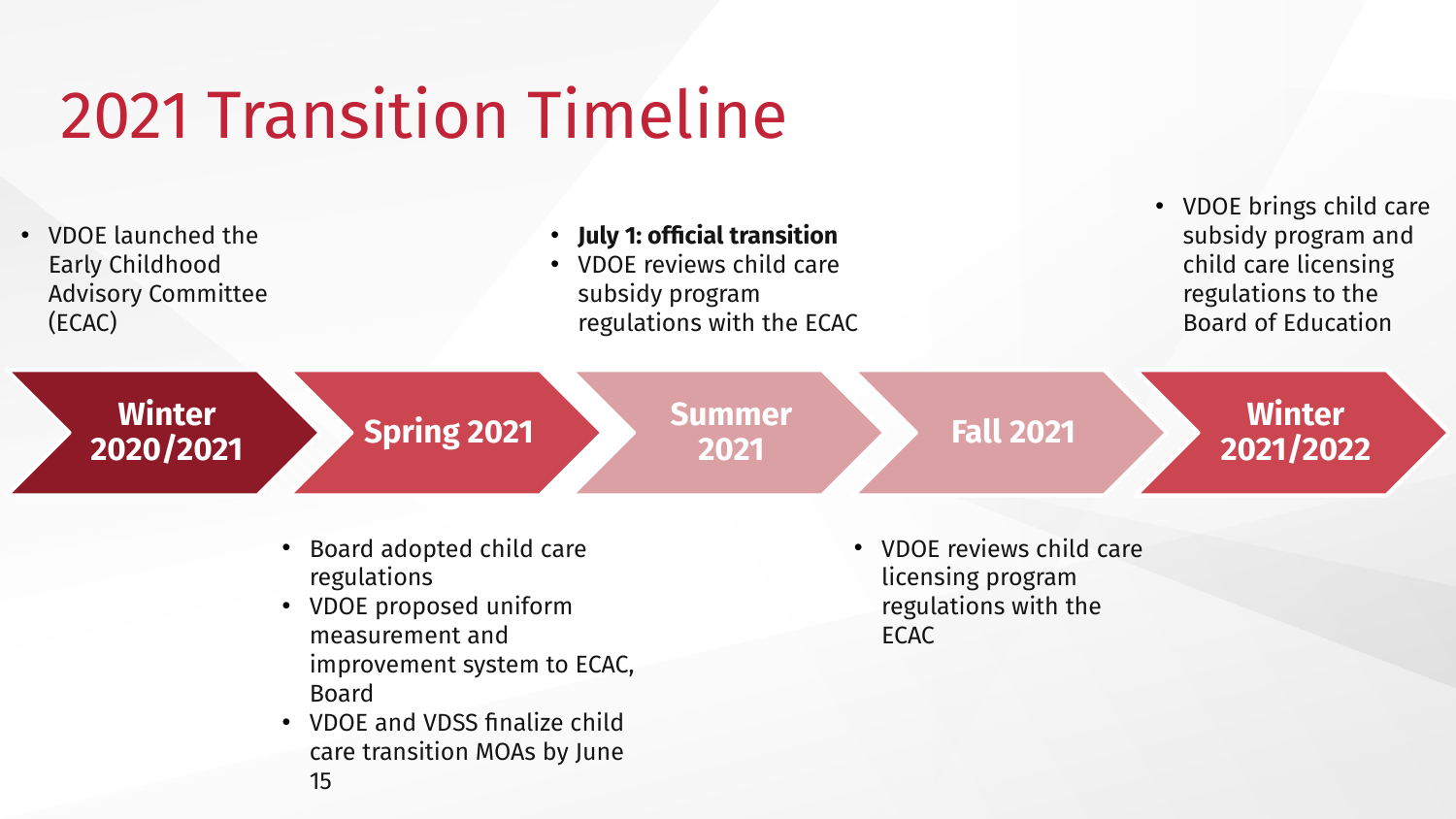

# 2021 Transition Timeline
VDOE brings child care subsidy program and child care licensing regulations to the Board of Education
VDOE launched the Early Childhood Advisory Committee (ECAC)

July 1: official transition
VDOE reviews child care subsidy program regulations with the ECAC
Winter 2020/2021
Spring 2021
Summer 2021
Fall 2021
Winter 2021/2022
Board adopted child care regulations
VDOE proposed uniform measurement and improvement system to ECAC, Board
VDOE and VDSS finalize child care transition MOAs by June 15
VDOE reviews child care licensing program regulations with the ECAC